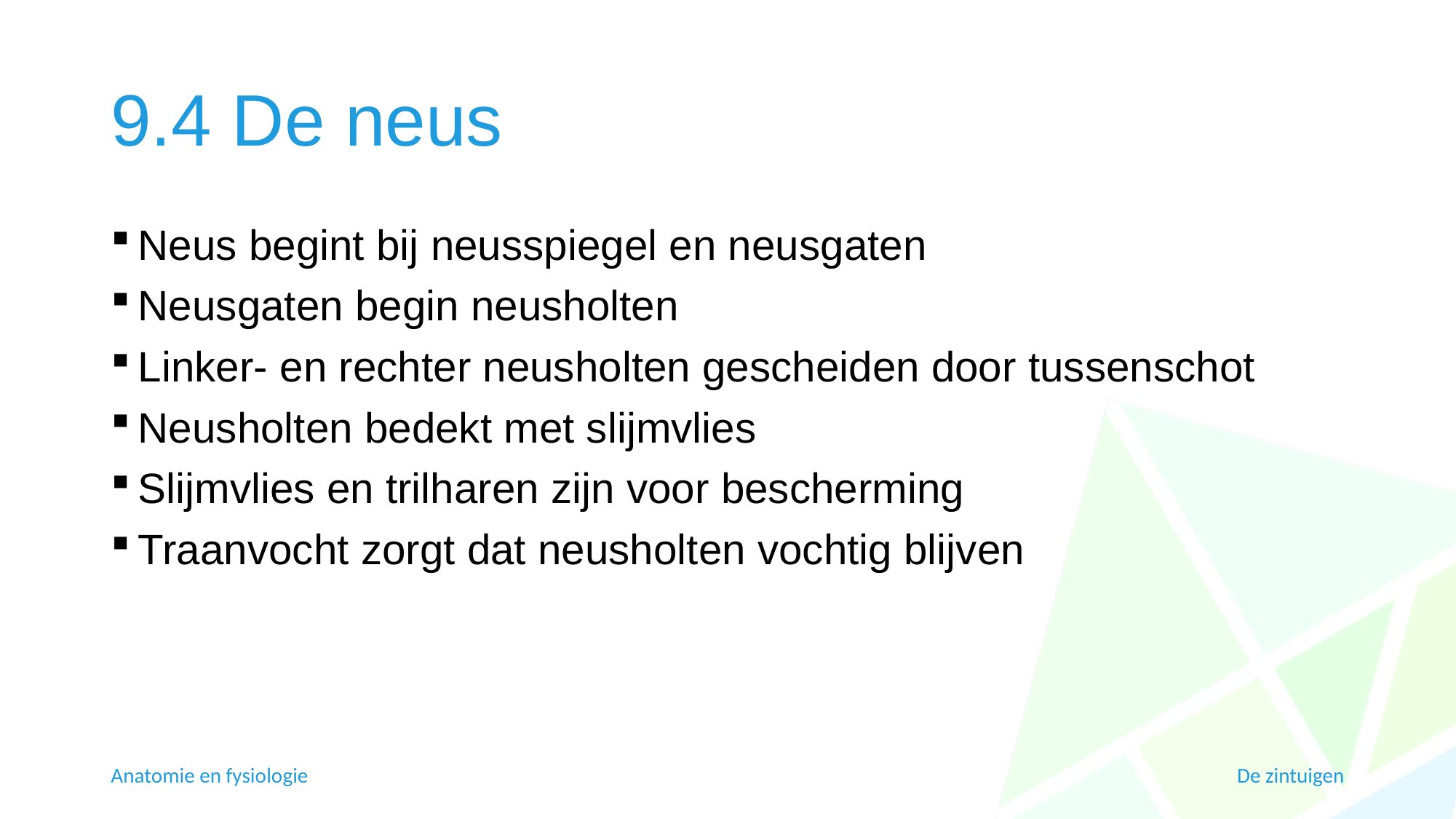

# 9.4 De neus
Neus begint bij neusspiegel en neusgaten
Neusgaten begin neusholten
Linker- en rechter neusholten gescheiden door tussenschot
Neusholten bedekt met slijmvlies
Slijmvlies en trilharen zijn voor bescherming
Traanvocht zorgt dat neusholten vochtig blijven

Anatomie en fysiologie
De zintuigen